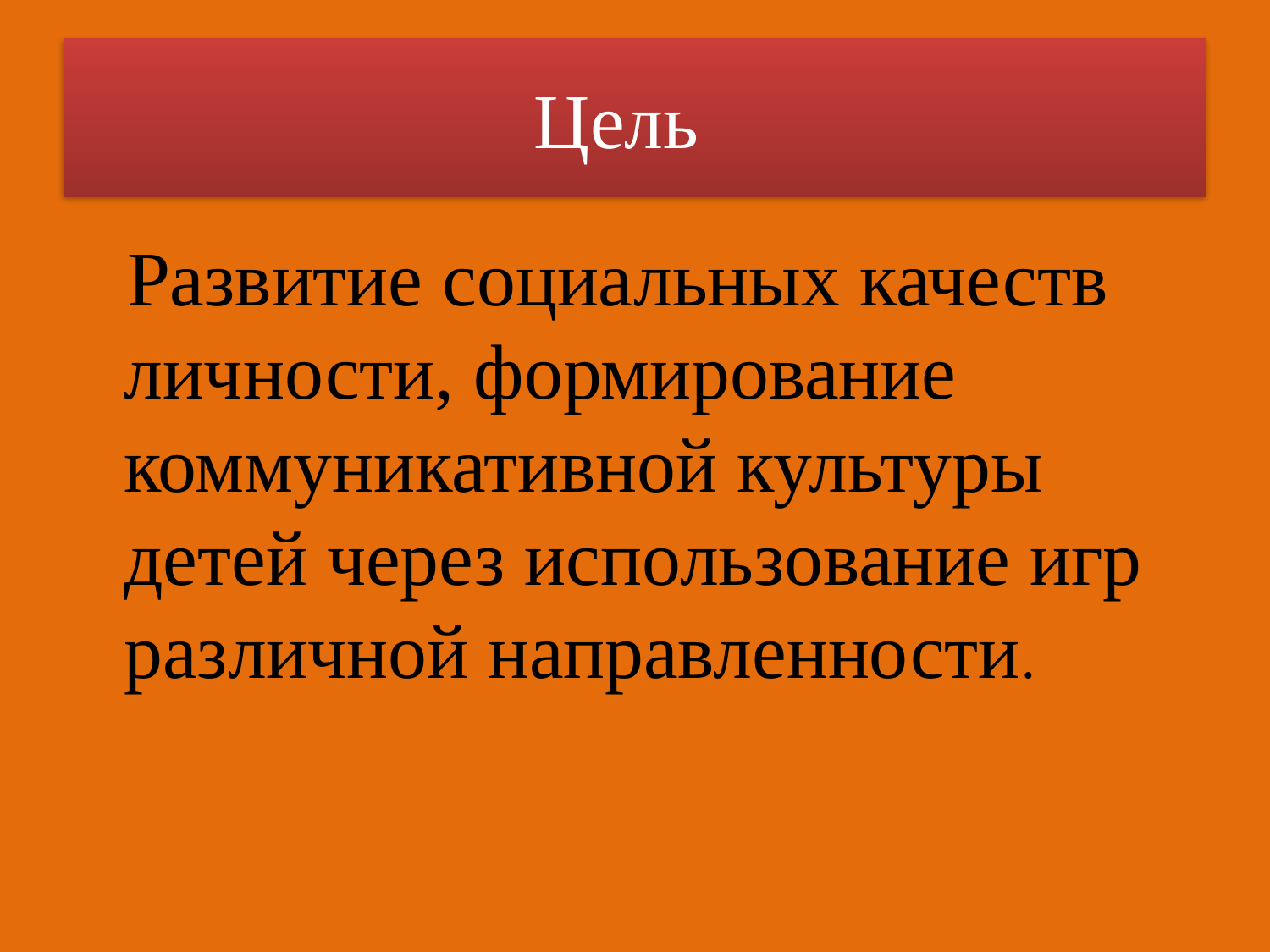

# Цель
    Развитие социальных качеств личности, формирование коммуникативной культуры детей через использование игр различной направленности.